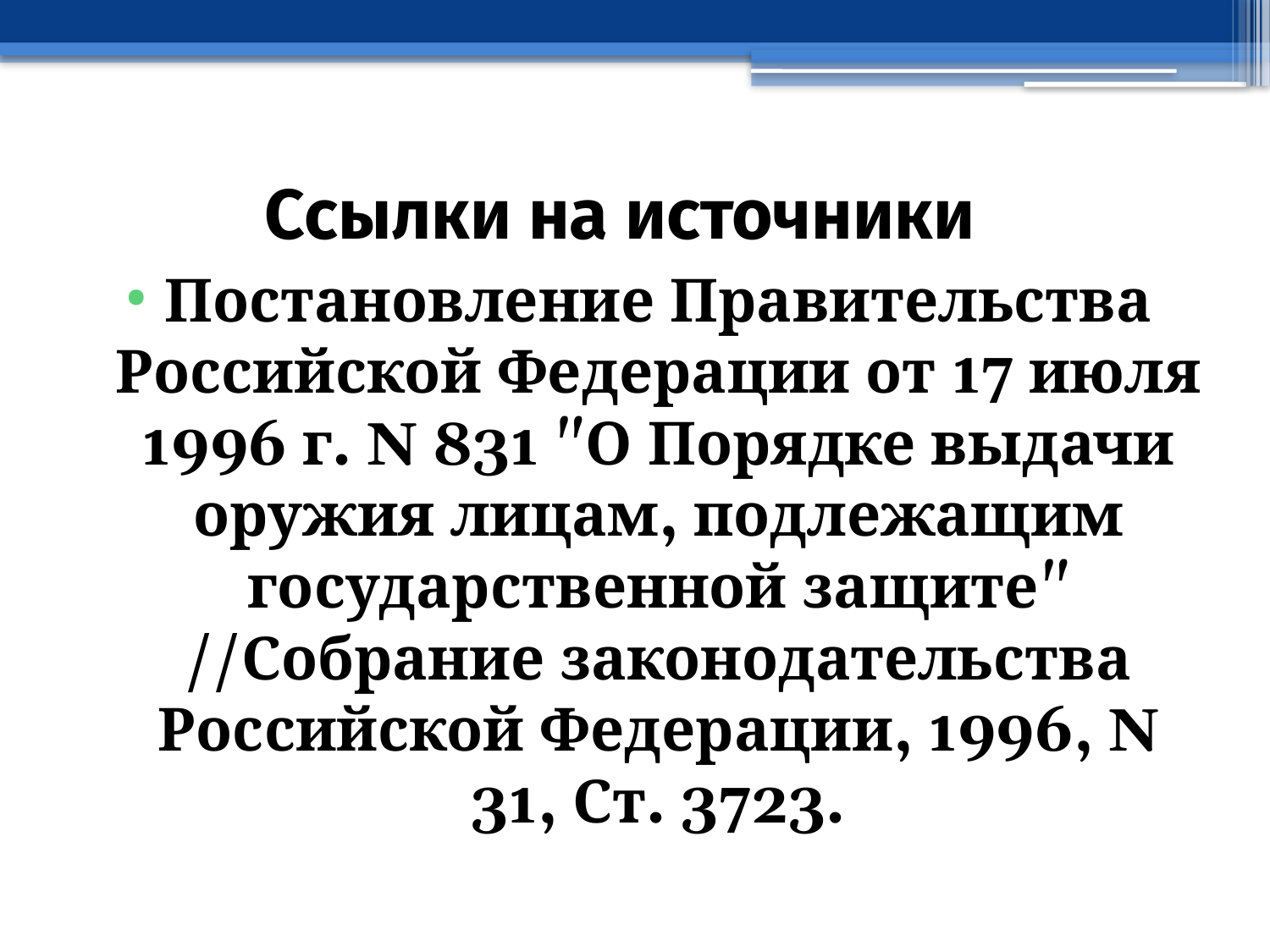

# Ссылки на источники
Постановление Правительства Российской Федерации от 17 июля 1996 г. N 831 "О Порядке выдачи оружия лицам, подлежащим государственной защите" //Собрание законодательства Российской Федерации, 1996, N 31, Ст. 3723.